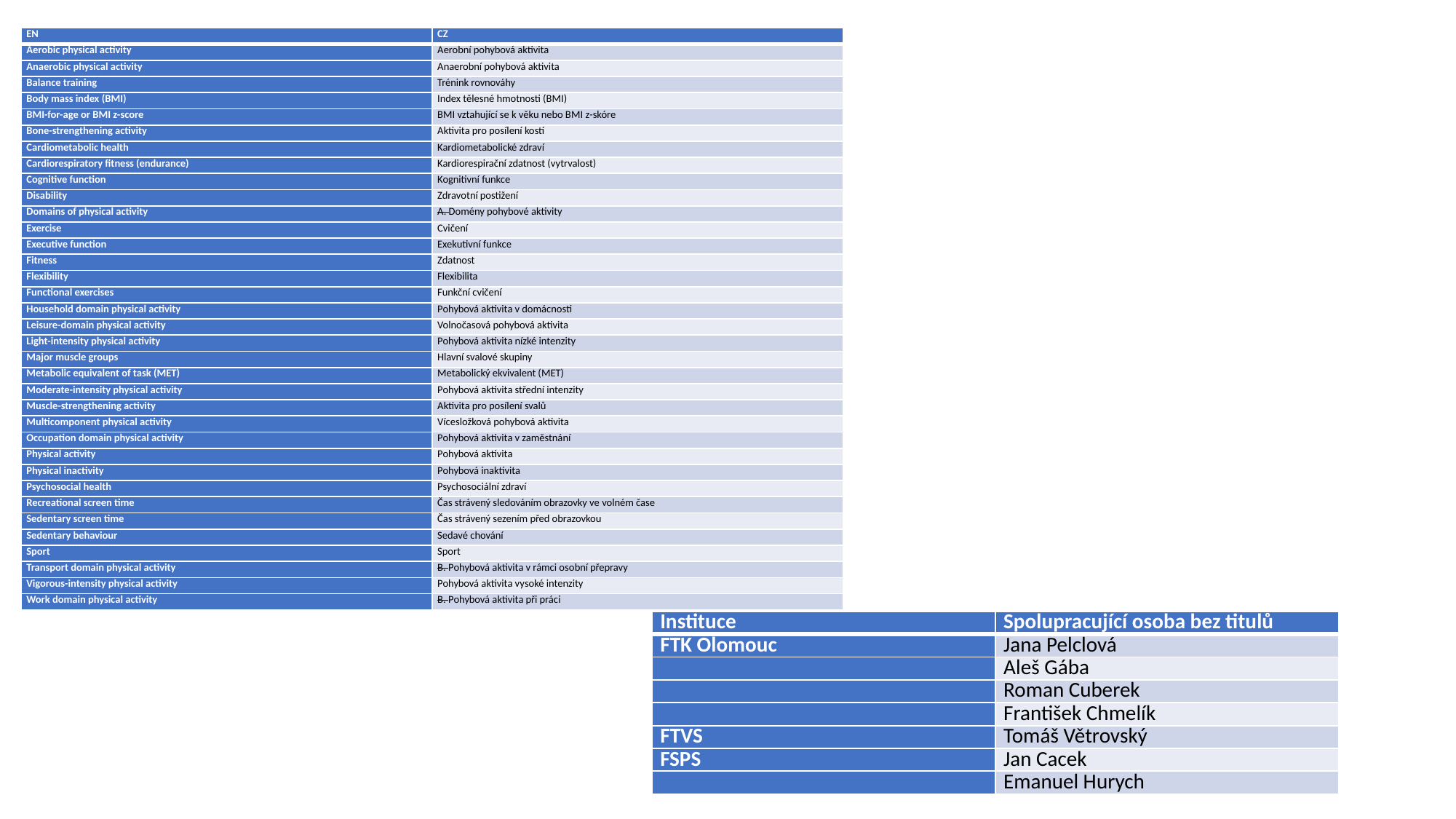

| EN | CZ |
| --- | --- |
| Aerobic physical activity | Aerobní pohybová aktivita |
| Anaerobic physical activity | Anaerobní pohybová aktivita |
| Balance training | Trénink rovnováhy |
| Body mass index (BMI) | Index tělesné hmotnosti (BMI) |
| BMI-for-age or BMI z-score | BMI vztahující se k věku nebo BMI z-skóre |
| Bone-strengthening activity | Aktivita pro posílení kostí |
| Cardiometabolic health | Kardiometabolické zdraví |
| Cardiorespiratory fitness (endurance) | Kardiorespirační zdatnost (vytrvalost) |
| Cognitive function | Kognitivní funkce |
| Disability | Zdravotní postižení |
| Domains of physical activity | A. Domény pohybové aktivity |
| Exercise | Cvičení |
| Executive function | Exekutivní funkce |
| Fitness | Zdatnost |
| Flexibility | Flexibilita |
| Functional exercises | Funkční cvičení |
| Household domain physical activity | Pohybová aktivita v domácnosti |
| Leisure-domain physical activity | Volnočasová pohybová aktivita |
| Light-intensity physical activity | Pohybová aktivita nízké intenzity |
| Major muscle groups | Hlavní svalové skupiny |
| Metabolic equivalent of task (MET) | Metabolický ekvivalent (MET) |
| Moderate-intensity physical activity | Pohybová aktivita střední intenzity |
| Muscle-strengthening activity | Aktivita pro posílení svalů |
| Multicomponent physical activity | Vícesložková pohybová aktivita |
| Occupation domain physical activity | Pohybová aktivita v zaměstnání |
| Physical activity | Pohybová aktivita |
| Physical inactivity | Pohybová inaktivita |
| Psychosocial health | Psychosociální zdraví |
| Recreational screen time | Čas strávený sledováním obrazovky ve volném čase |
| Sedentary screen time | Čas strávený sezením před obrazovkou |
| Sedentary behaviour | Sedavé chování |
| Sport | Sport |
| Transport domain physical activity | B. Pohybová aktivita v rámci osobní přepravy |
| Vigorous-intensity physical activity | Pohybová aktivita vysoké intenzity |
| Work domain physical activity | B. Pohybová aktivita při práci |
| Instituce | Spolupracující osoba bez titulů |
| --- | --- |
| FTK Olomouc | Jana Pelclová |
|  | Aleš Gába |
|  | Roman Cuberek |
|  | František Chmelík |
| FTVS | Tomáš Větrovský |
| FSPS | Jan Cacek |
|  | Emanuel Hurych |